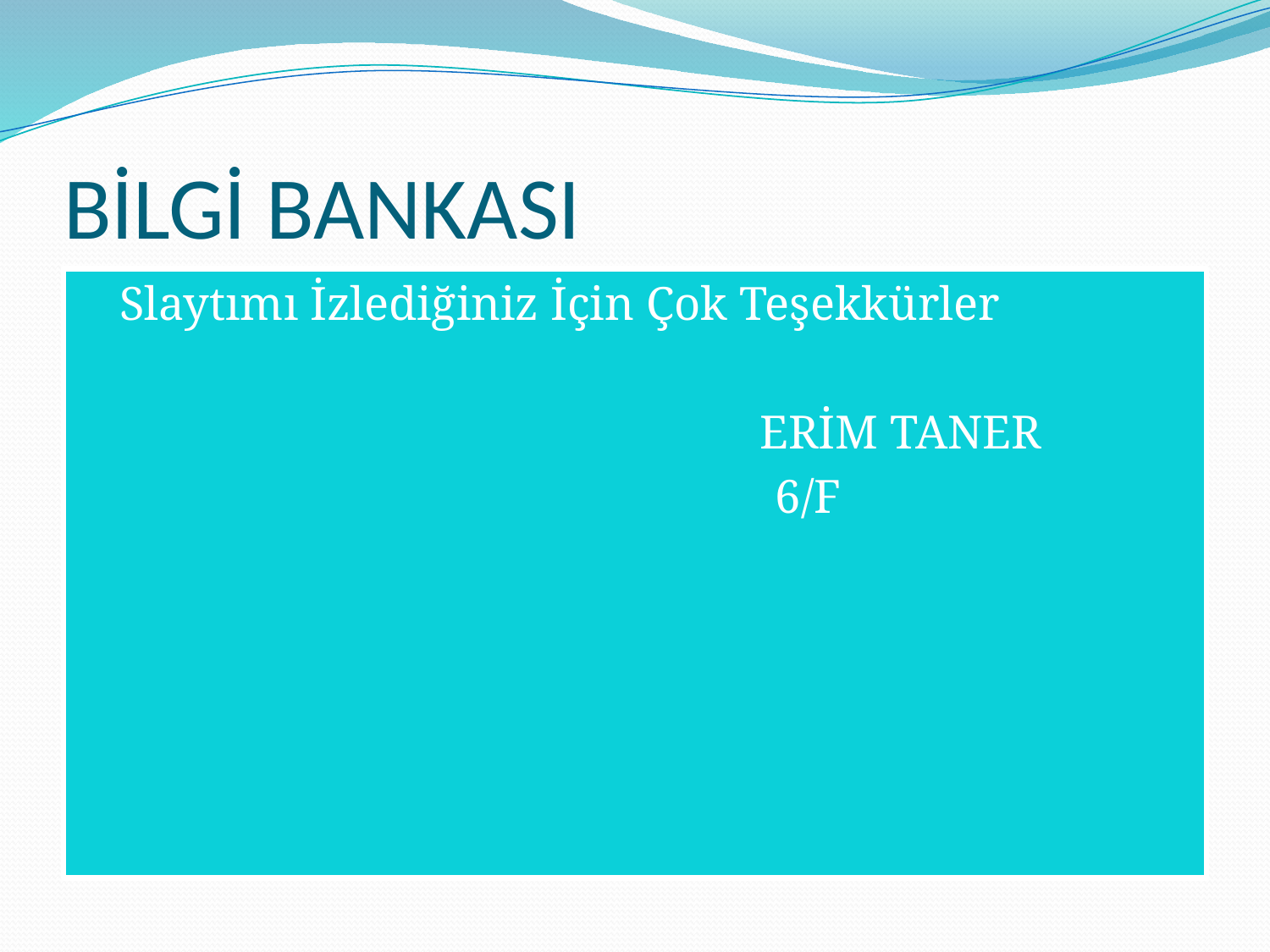

# BİLGİ BANKASI
Slaytımı İzlediğiniz İçin Çok Teşekkürler

                                                      ERİM TANER
                                                           6/F